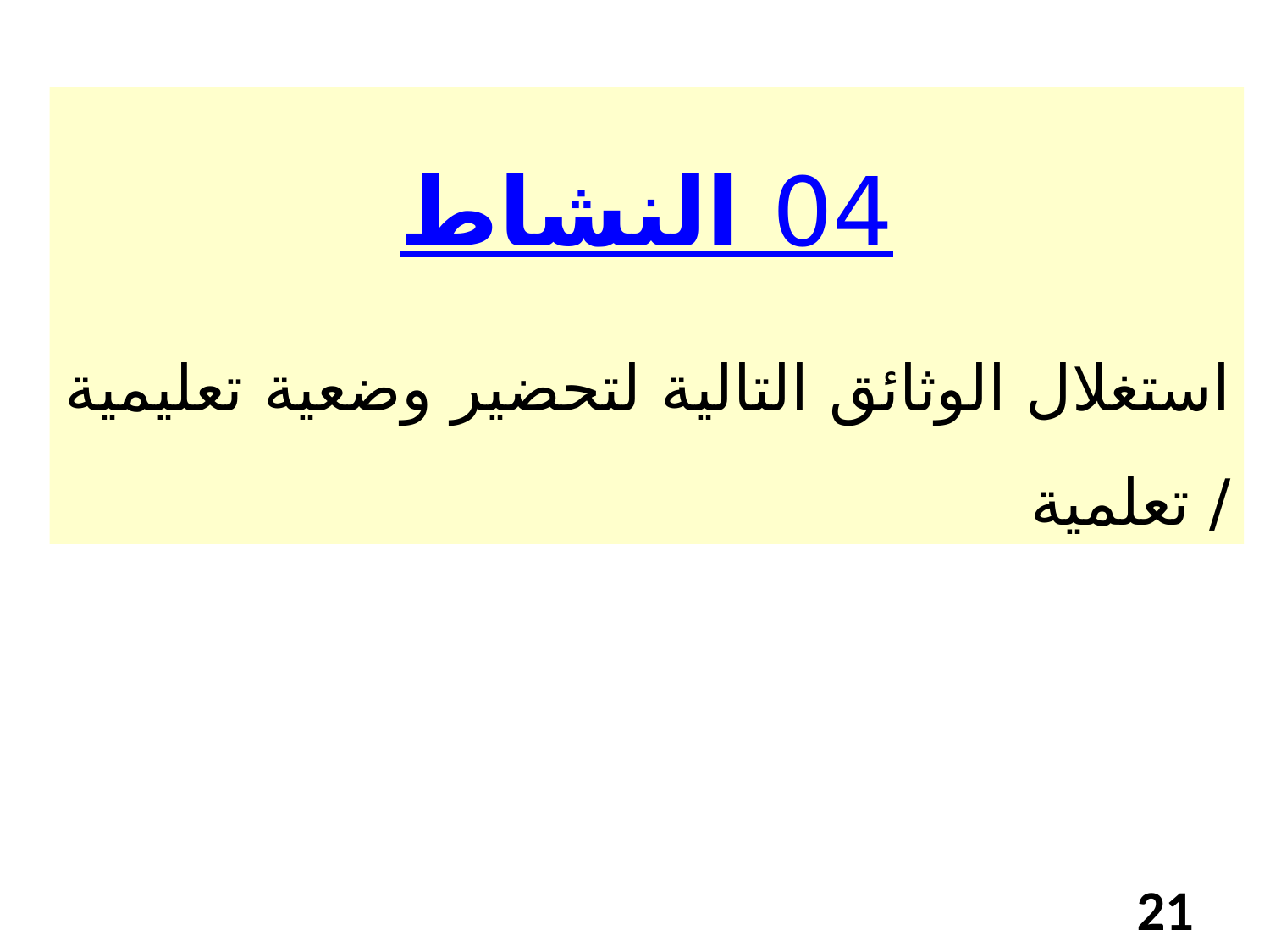

النشاط 04

استغلال الوثائق التالية لتحضير وضعية تعليمية / تعلمية
21